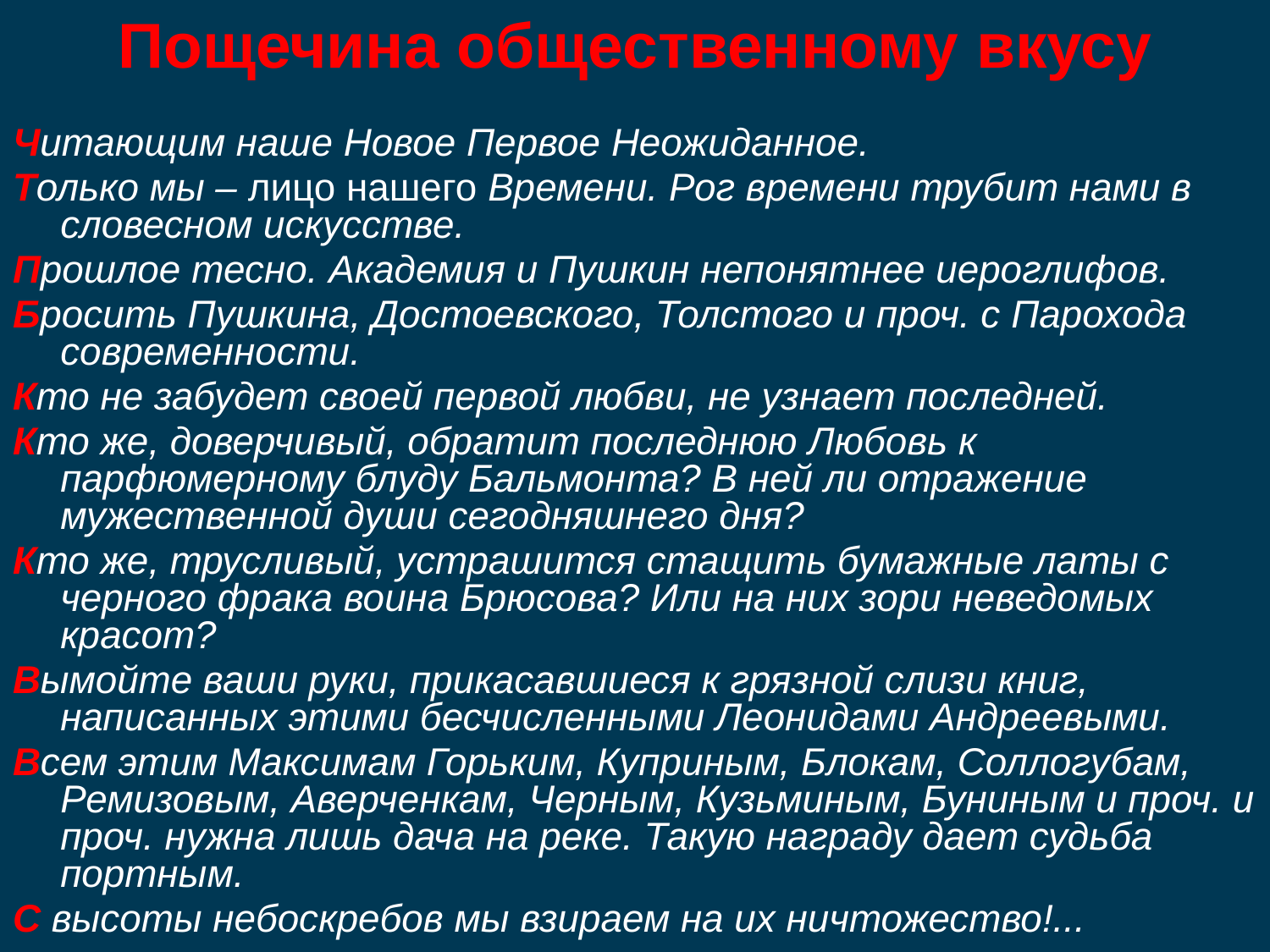

# Пощечина общественному вкусу

Читающим наше Новое Первое Неожиданное.
Только мы – лицо нашего Времени. Рог времени трубит нами в словесном искусстве.
Прошлое тесно. Академия и Пушкин непонятнее иероглифов.
Бросить Пушкина, Достоевского, Толстого и проч. с Парохода современности.
Кто не забудет своей первой любви, не узнает последней.
Кто же, доверчивый, обратит последнюю Любовь к парфюмерному блуду Бальмонта? В ней ли отражение мужественной души сегодняшнего дня?
Кто же, трусливый, устрашится стащить бумажные латы с черного фрака воина Брюсова? Или на них зори неведомых красот?
Вымойте ваши руки, прикасавшиеся к грязной слизи книг, написанных этими бесчисленными Леонидами Андреевыми.
Всем этим Максимам Горьким, Куприным, Блокам, Соллогубам, Ремизовым, Аверченкам, Черным, Кузьминым, Буниным и проч. и проч. нужна лишь дача на реке. Такую награду дает судьба портным.
С высоты небоскребов мы взираем на их ничтожество!...